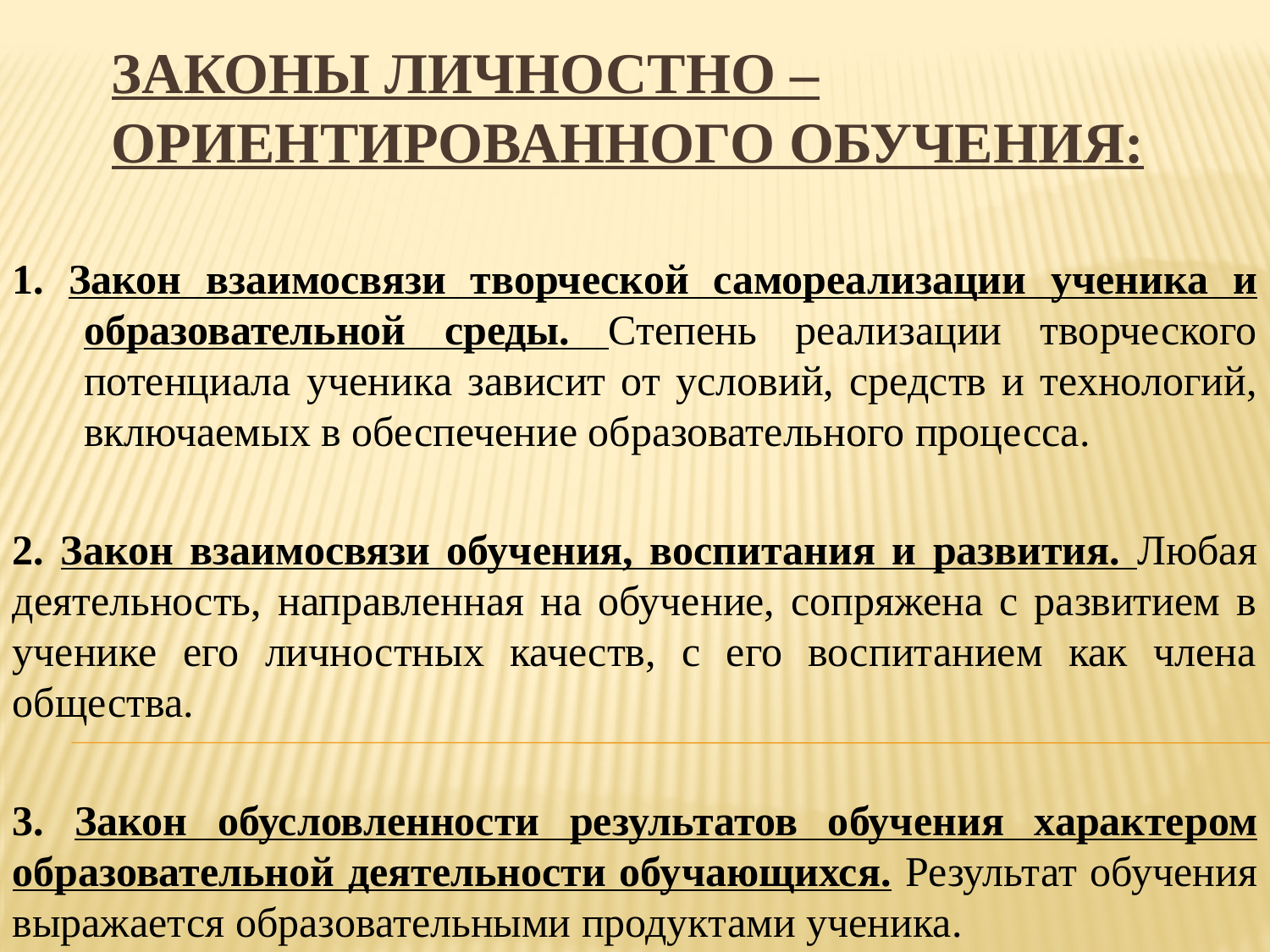

# Законы личностно – ориентированного обучения:

1. Закон взаимосвязи творческой самореализации ученика и образовательной среды. Степень реализации творческого потенциала ученика зависит от условий, средств и технологий, включаемых в обеспечение образовательного процесса.

2. Закон взаимосвязи обучения, воспитания и развития. Любая деятельность, направленная на обучение, сопряжена с развитием в ученике его личностных качеств, с его воспитанием как члена общества.

3. Закон обусловленности результатов обучения характером образовательной деятельности обучающихся. Результат обучения выражается образовательными продуктами ученика.